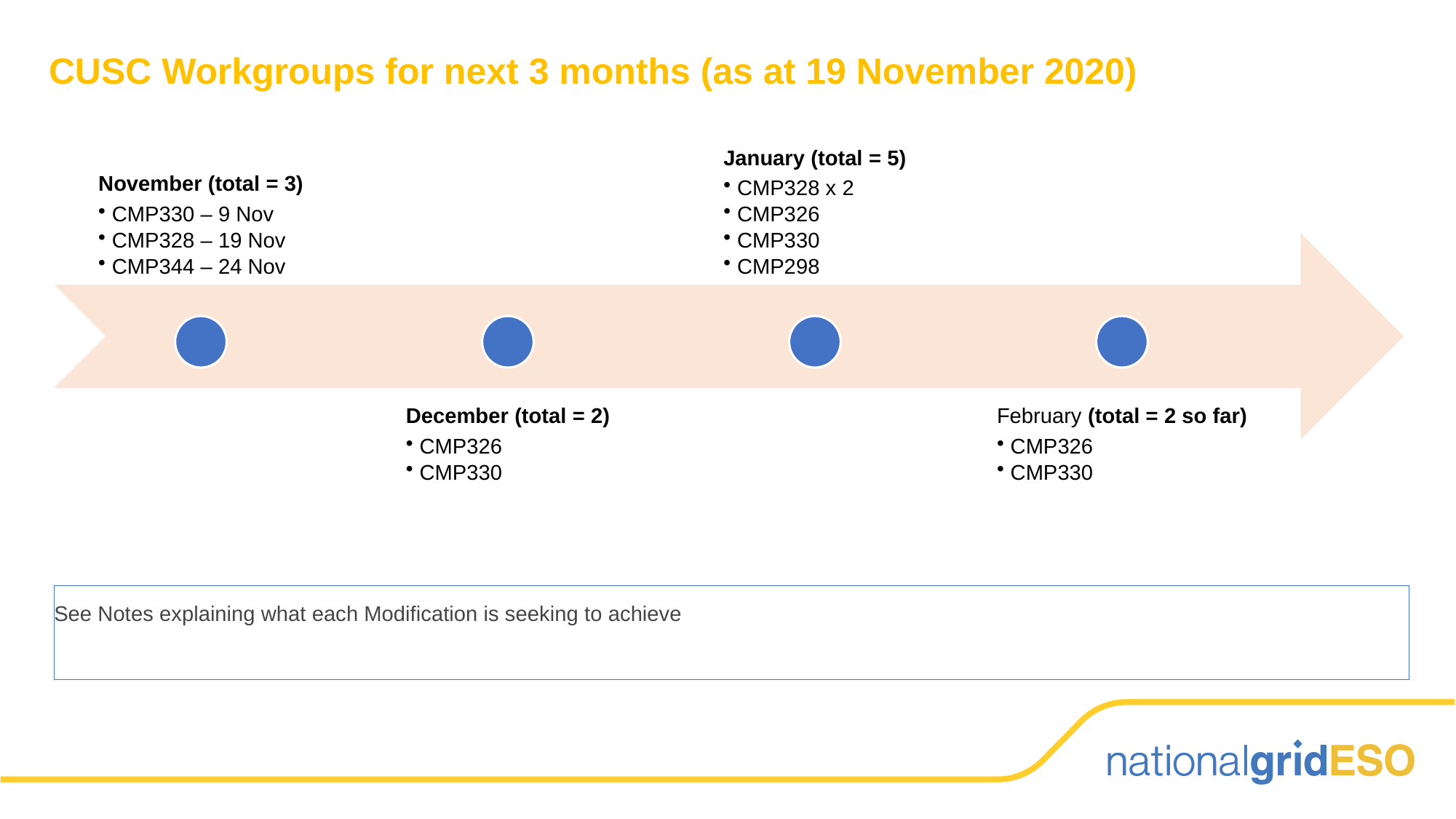

CUSC Workgroups for next 3 months (as at 19 November 2020)
November (total = 3)
CMP330 – 9 Nov
CMP328 – 19 Nov
CMP344 – 24 Nov
December (total = 2)
CMP326
CMP330
January (total = 5)
CMP328 x 2
CMP326
CMP330
CMP298
February (total = 2 so far)
CMP326
CMP330
See Notes explaining what each Modification is seeking to achieve